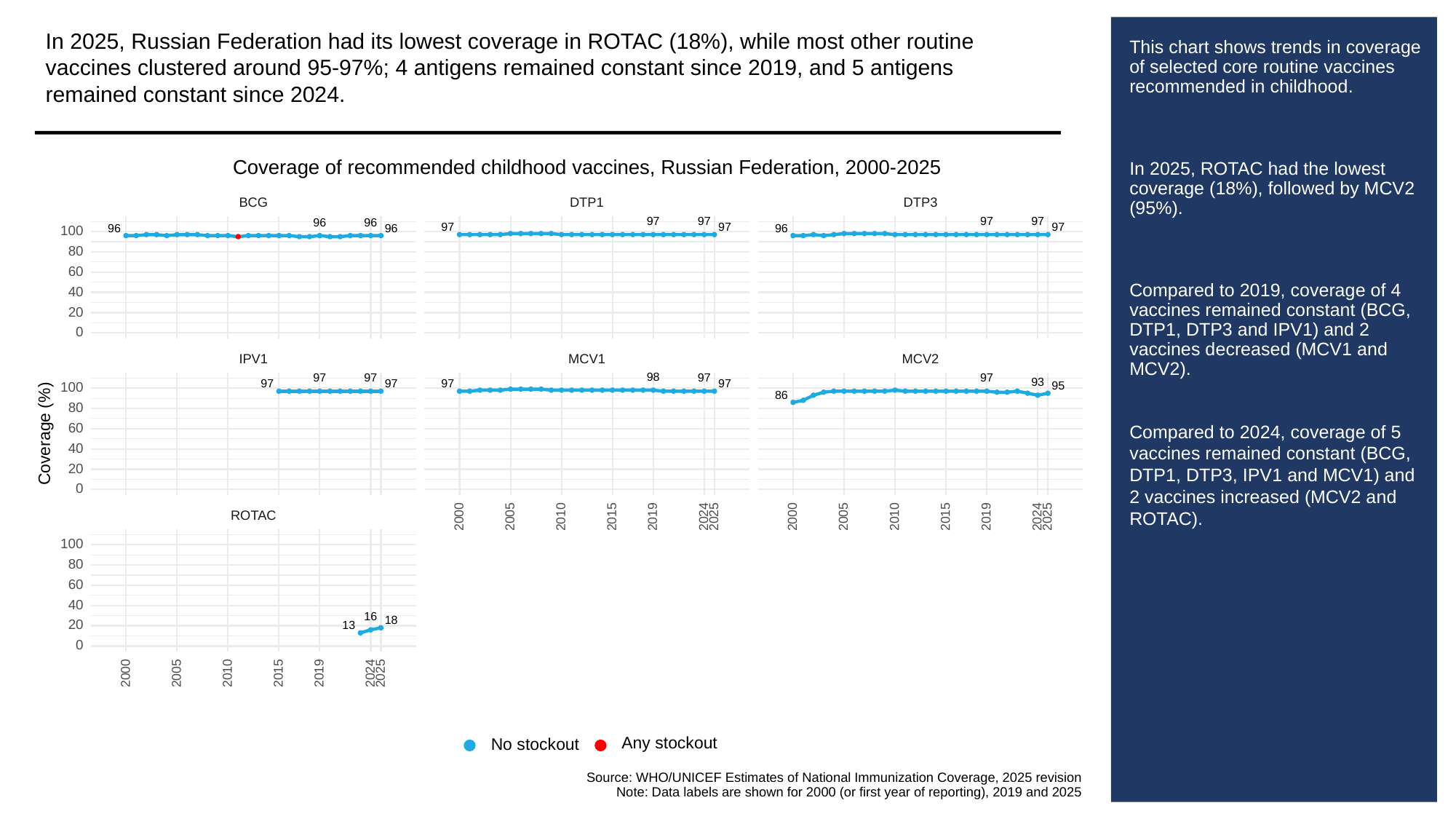

In 2025, Russian Federation had its lowest coverage in ROTAC (18%), while most other routine vaccines clustered around 95-97%; 4 antigens remained constant since 2019, and 5 antigens remained constant since 2024.
# This chart shows trends in coverage of selected core routine vaccines recommended in childhood.

In 2025, ROTAC had the lowest coverage (18%), followed by MCV2 (95%).

Compared to 2019, coverage of 4 vaccines remained constant (BCG, DTP1, DTP3 and IPV1) and 2 vaccines decreased (MCV1 and MCV2).

Compared to 2024, coverage of 5 vaccines remained constant (BCG, DTP1, DTP3, IPV1 and MCV1) and 2 vaccines increased (MCV2 and ROTAC).

Coverage of recommended childhood vaccines, Russian Federation, 2000-2025
BCG
DTP3
DTP1

97
97
97
97
96
96

97
97
97
96
96
96
100

80

60

40

20

0

MCV1
MCV2
IPV1

98
97
97
97
97

93
97
97
97
97
95
100

86

80

60
Coverage (%)

40

20

0

ROTAC
2000
2005
2010
2015
2019
2024
2025
2000
2005
2010
2015
2019
2024
2025

100

80

60

40

16

18
20
13

0

2000
2005
2010
2015
2019
2024
2025
Any stockout
No stockout

Source: WHO/UNICEF Estimates of National Immunization Coverage, 2025 revision
Note: Data labels are shown for 2000 (or first year of reporting), 2019 and 2025